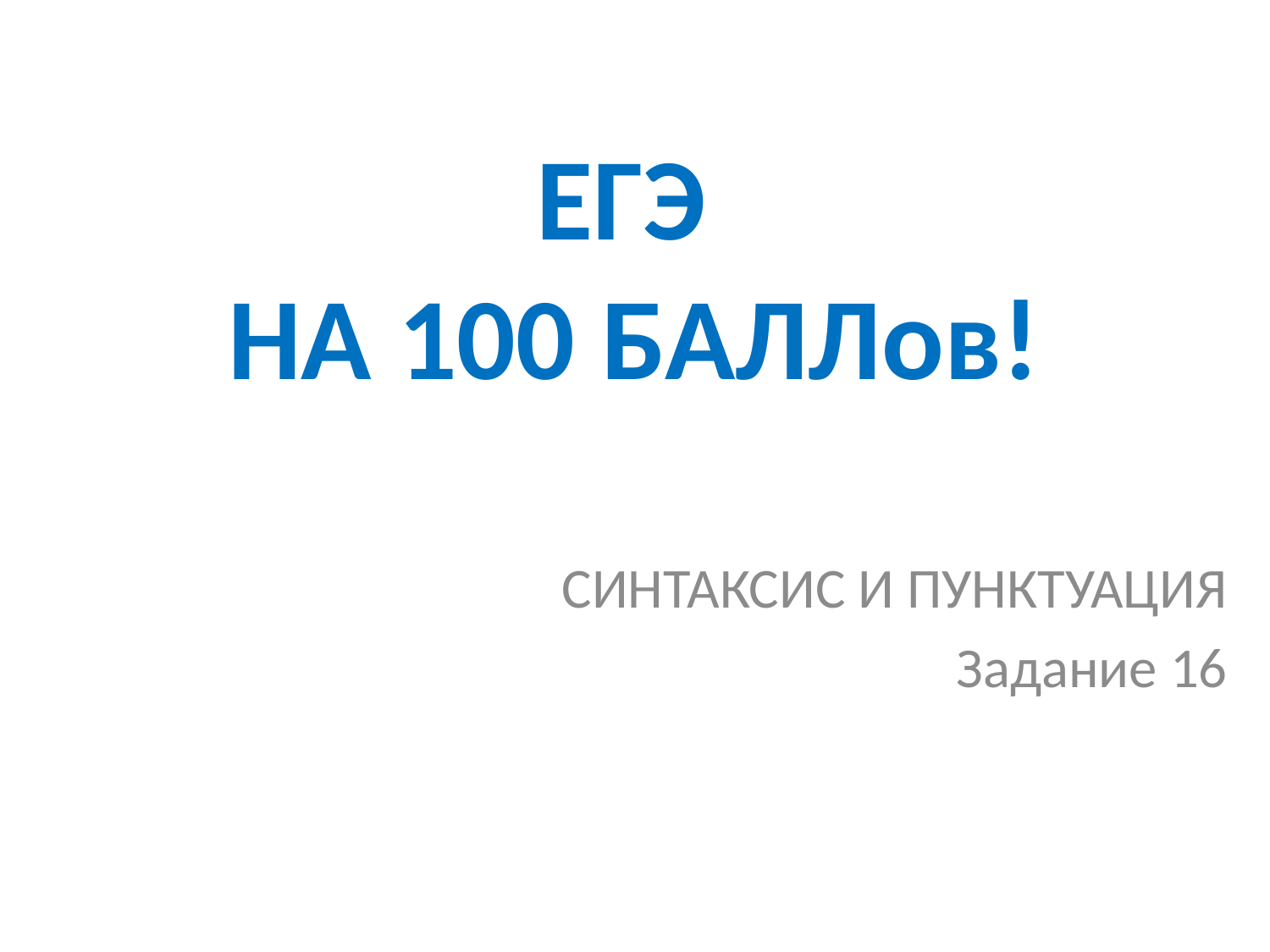

# ЕГЭ НА 100 БАЛЛов!
СИНТАКСИС И ПУНКТУАЦИЯ
Задание 16